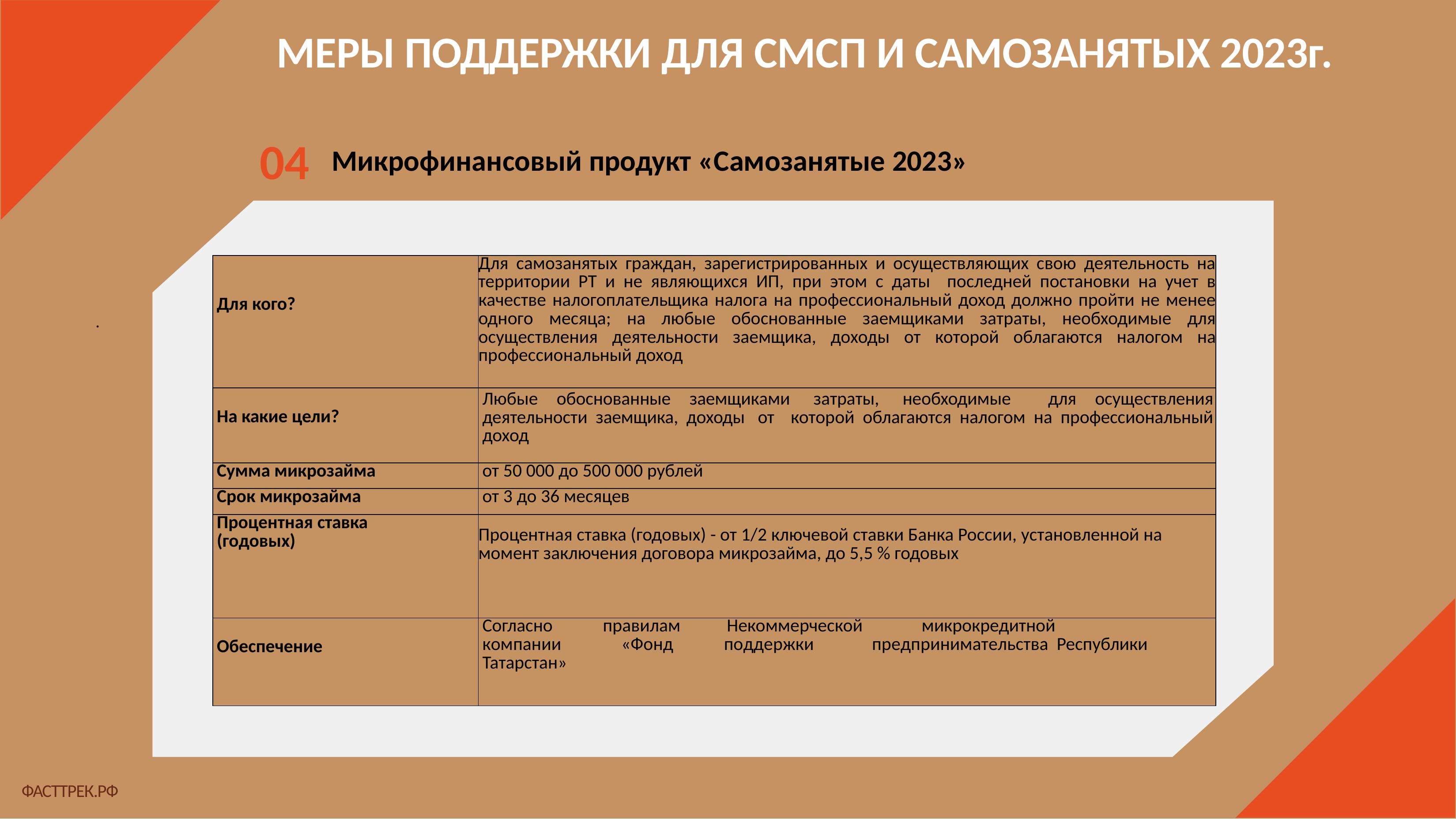

# МЕРЫ ПОДДЕРЖКИ ДЛЯ СМСП И САМОЗАНЯТЫХ 2023г.
04
Микрофинансовый продукт «Самозанятые 2023»

| Для кого? | Для самозанятых граждан, зарегистрированных и осуществляющих свою деятельность на территории РТ и не являющихся ИП, при этом с даты последней постановки на учет в качестве налогоплательщика налога на профессиональный доход должно пройти не менее одного месяца; на любые обоснованные заемщиками затраты, необходимые для осуществления деятельности заемщика, доходы от которой облагаются налогом на профессиональный доход |
| --- | --- |
| На какие цели? | Любые обоснованные заемщиками затраты, необходимые для осуществления деятельности заемщика, доходы от которой облагаются налогом на профессиональный доход |
| Сумма микрозайма | от 50 000 до 500 000 рублей |
| Срок микрозайма | от 3 до 36 месяцев |
| Процентная ставка (годовых) | Процентная ставка (годовых) - от 1/2 ключевой ставки Банка России, установленной на момент заключения договора микрозайма, до 5,5 % годовых |
| Обеспечение | Согласно правилам Некоммерческой микрокредитной компании «Фонд поддержки предпринимательства Республики Татарстан» |
.

ФАСТТРЕК.РФ